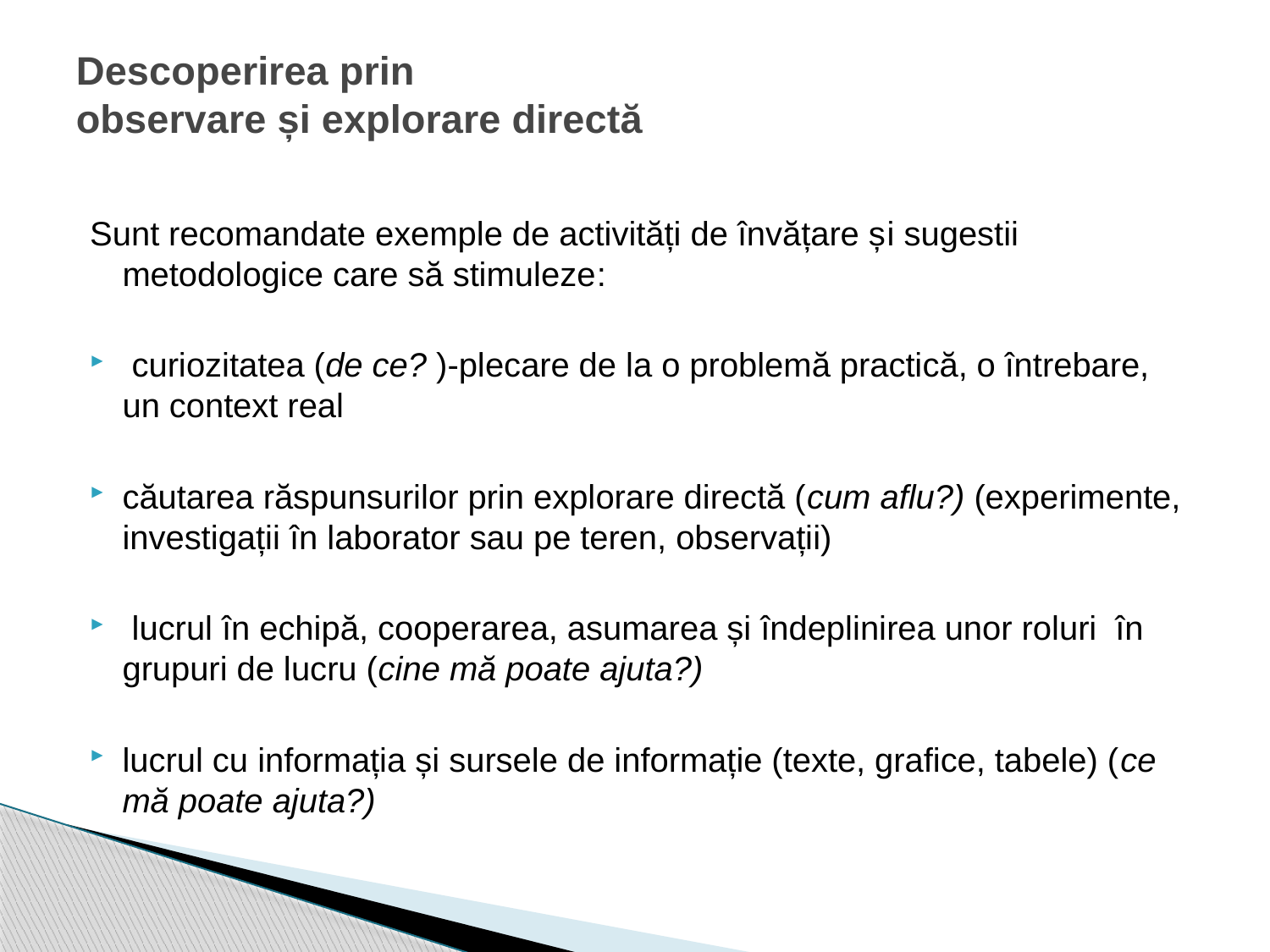

# Descoperirea prin observare și explorare directă
Sunt recomandate exemple de activități de învățare și sugestii metodologice care să stimuleze:

 curiozitatea (de ce? )-plecare de la o problemă practică, o întrebare, un context real

căutarea răspunsurilor prin explorare directă (cum aflu?) (experimente, investigații în laborator sau pe teren, observații)

 lucrul în echipă, cooperarea, asumarea și îndeplinirea unor roluri  în grupuri de lucru (cine mă poate ajuta?)

lucrul cu informația și sursele de informație (texte, grafice, tabele) (ce mă poate ajuta?)